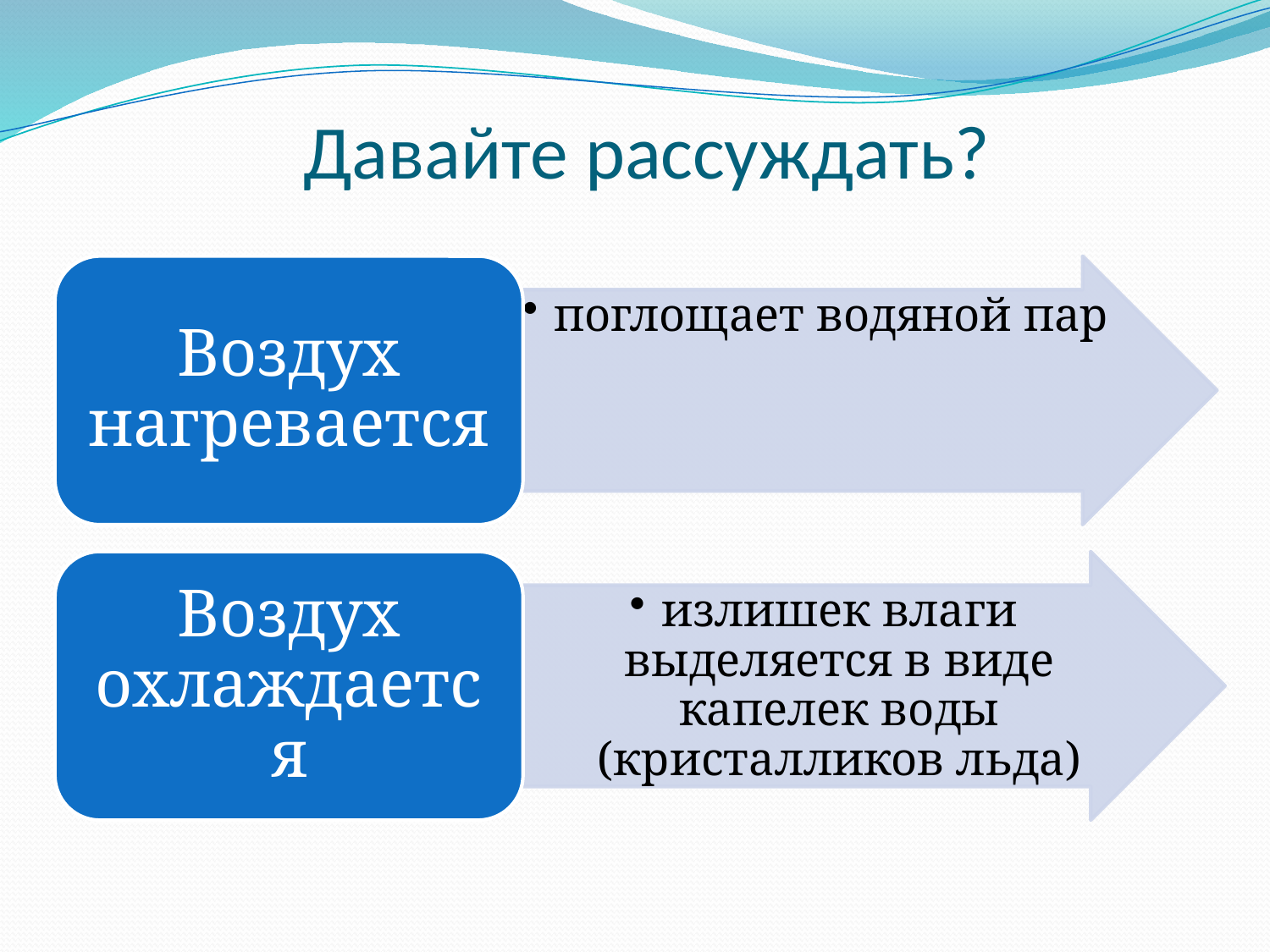

# Давайте рассуждать?
поглощает водяной пар
Воздух нагревается
излишек влаги выделяется в виде капелек воды (кристалликов льда)
Воздух охлаждается